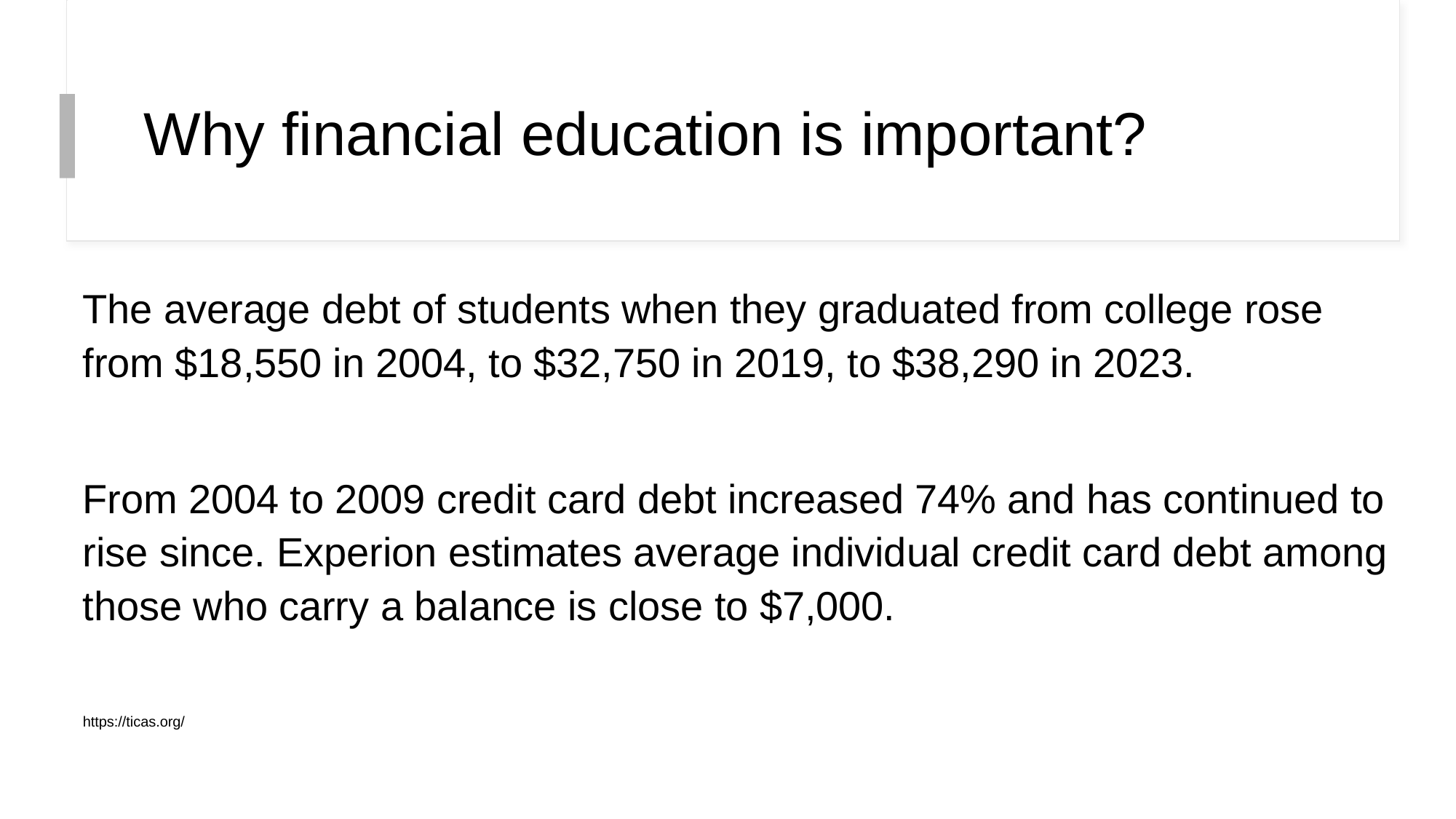

# Why financial education is important?
The average debt of students when they graduated from college rose from $18,550 in 2004, to $32,750 in 2019, to $38,290 in 2023.

From 2004 to 2009 credit card debt increased 74% and has continued to rise since. Experion estimates average individual credit card debt among those who carry a balance is close to $7,000.

https://ticas.org/